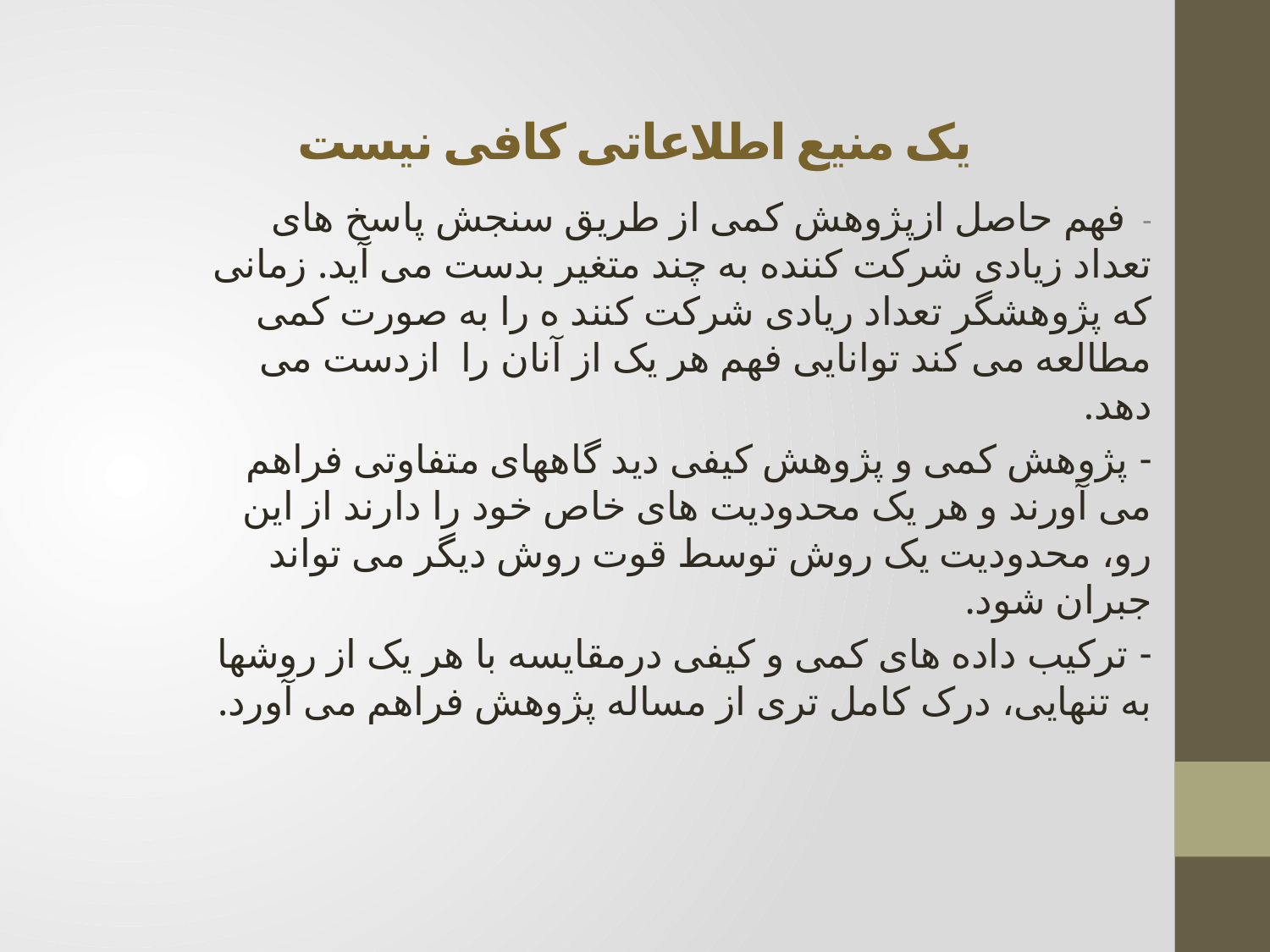

# یک منیع اطلاعاتی کافی نیست
-  فهم حاصل ازپژوهش کمی از طریق سنجش پاسخ های تعداد زیادی شرکت کننده به چند متغیر بدست می آید. زمانی که پژوهشگر تعداد ریادی شرکت کنند ه را به صورت کمی مطالعه می کند توانایی فهم هر یک از آنان را  ازدست می دهد.
- پژوهش کمی و پژوهش کیفی دید گاههای متفاوتی فراهم می آورند و هر یک محدودیت های خاص خود را دارند از این رو، محدودیت یک روش توسط قوت روش دیگر می تواند جبران شود.
- ترکیب داده های کمی و کیفی درمقایسه با هر یک از روشها به تنهایی، درک کامل تری از مساله پژوهش فراهم می آورد.